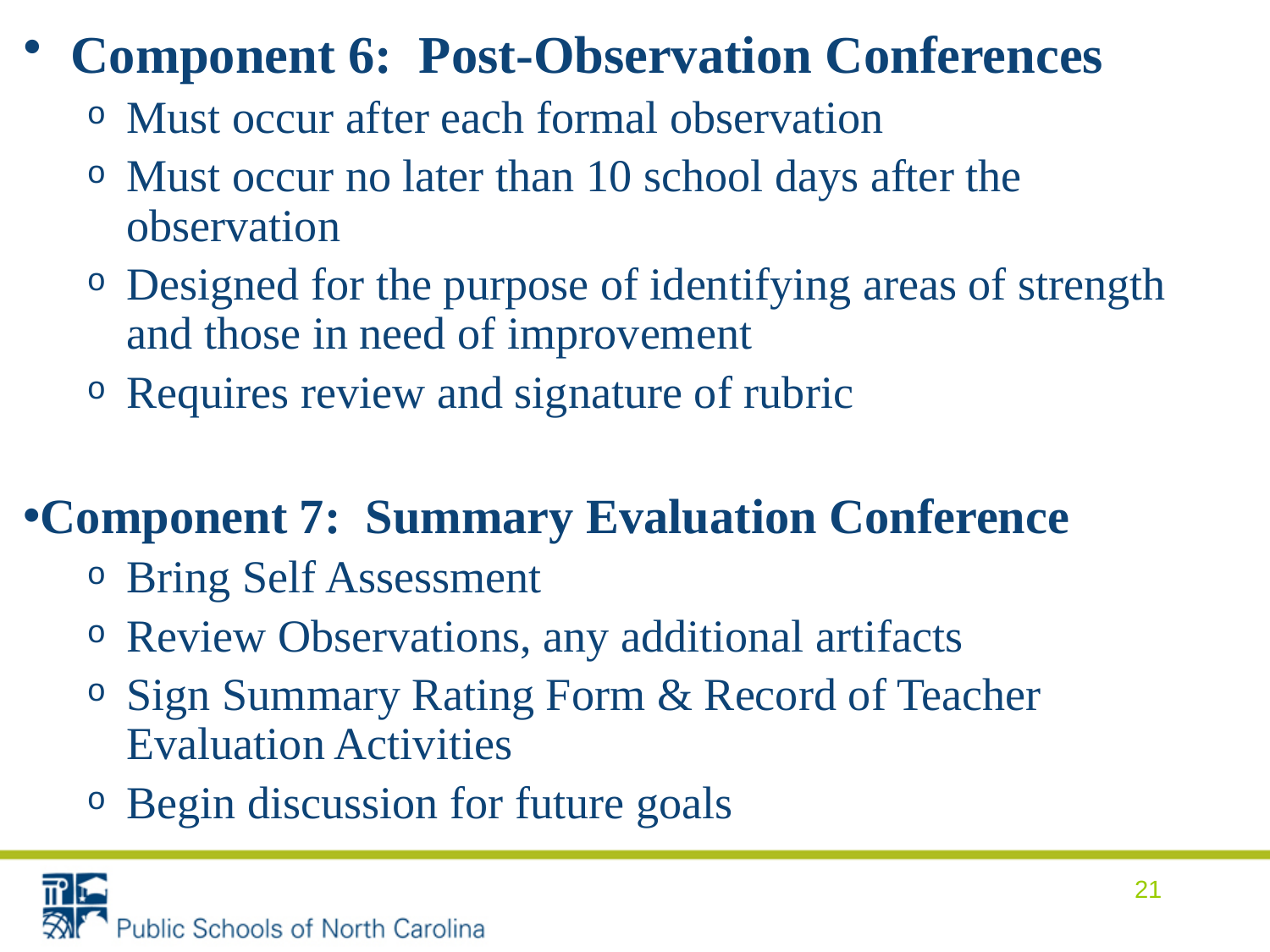

Component 6:  Post-Observation Conferences
Must occur after each formal observation
Must occur no later than 10 school days after the observation
Designed for the purpose of identifying areas of strength and those in need of improvement
Requires review and signature of rubric

Component 7:  Summary Evaluation Conference
Bring Self Assessment
Review Observations, any additional artifacts
Sign Summary Rating Form & Record of Teacher Evaluation Activities
Begin discussion for future goals

21